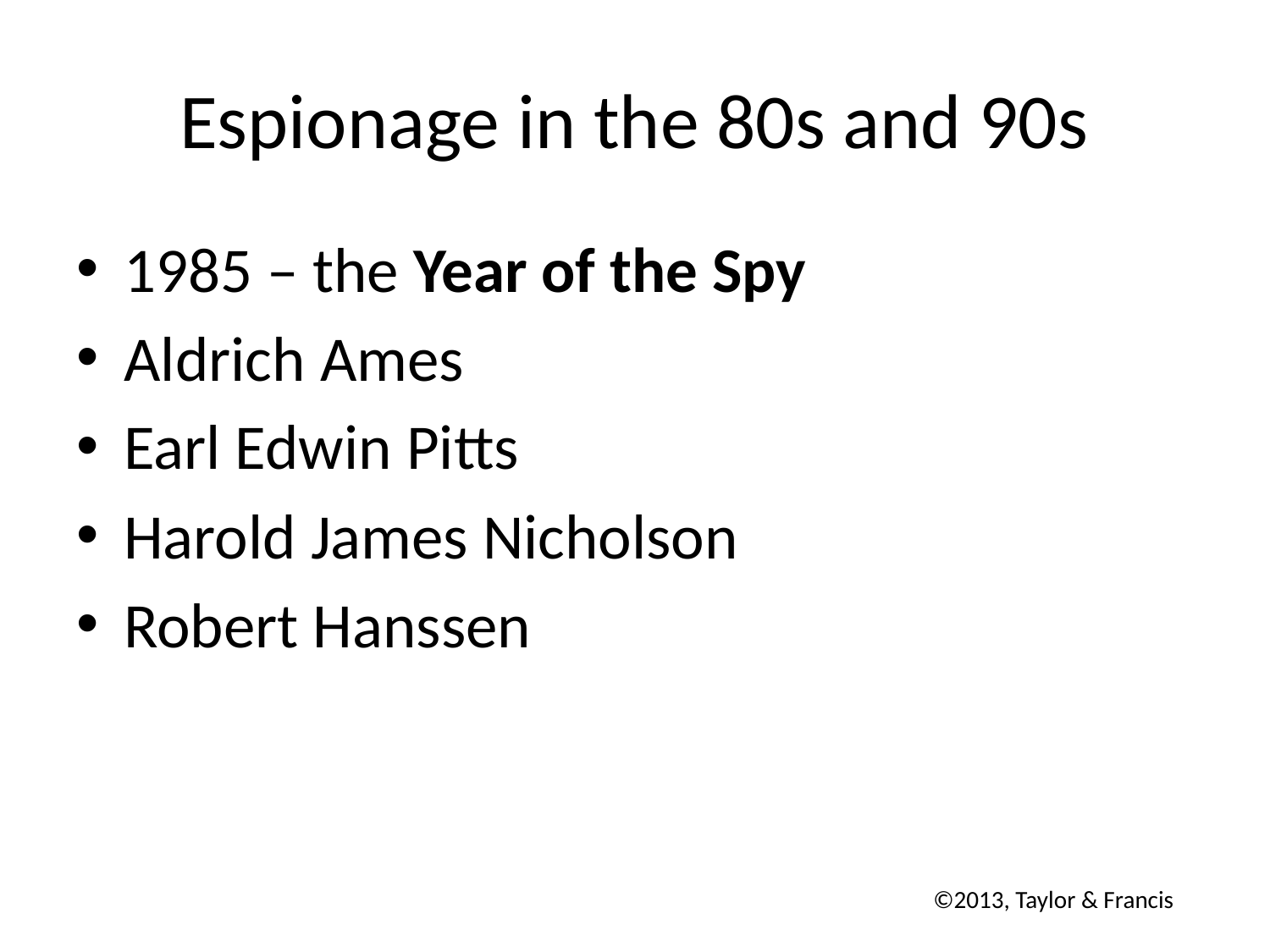

# Espionage in the 80s and 90s
1985 – the Year of the Spy
Aldrich Ames
Earl Edwin Pitts
Harold James Nicholson
Robert Hanssen
©2013, Taylor & Francis